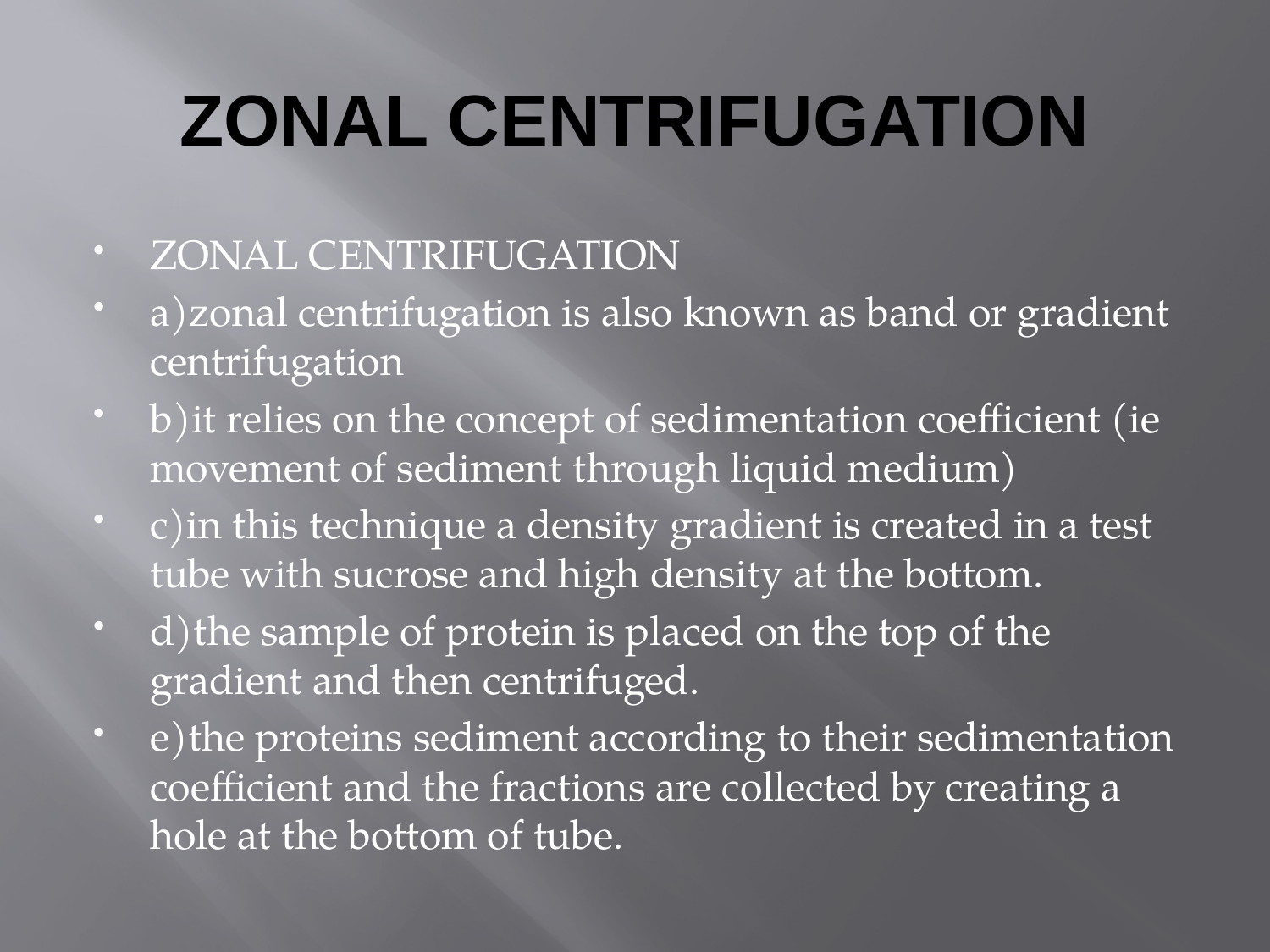

# ZONAL CENTRIFUGATION
ZONAL CENTRIFUGATION
a)zonal centrifugation is also known as band or gradient centrifugation
b)it relies on the concept of sedimentation coefficient (ie movement of sediment through liquid medium)
c)in this technique a density gradient is created in a test tube with sucrose and high density at the bottom.
d)the sample of protein is placed on the top of the gradient and then centrifuged.
e)the proteins sediment according to their sedimentation coefficient and the fractions are collected by creating a hole at the bottom of tube.